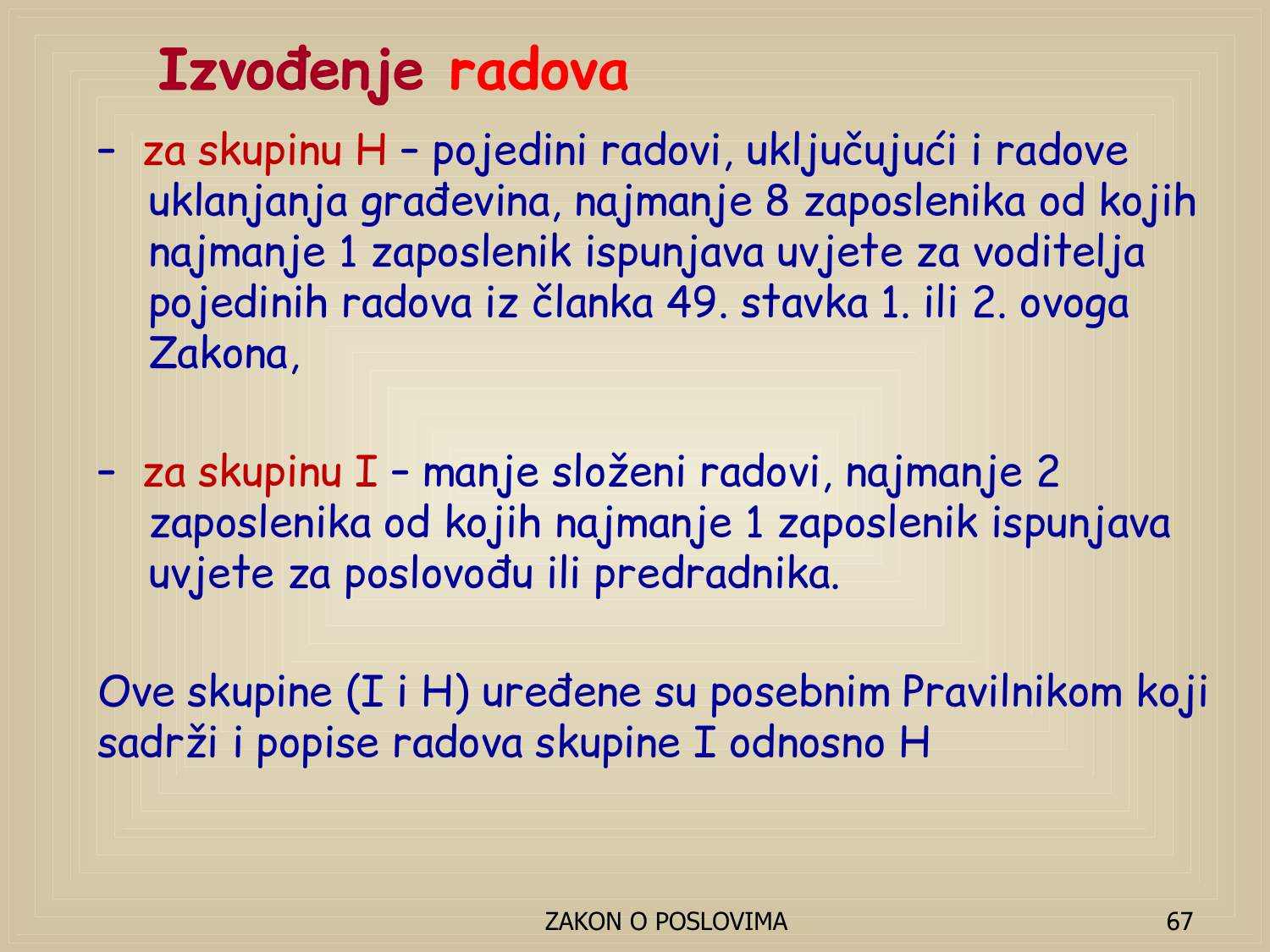

# Izvođenje radova
–  za skupinu H – pojedini radovi, uključujući i radove uklanjanja građevina, najmanje 8 zaposlenika od kojih najmanje 1 zaposlenik ispunjava uvjete za voditelja pojedinih radova iz članka 49. stavka 1. ili 2. ovoga Zakona,

–  za skupinu I – manje složeni radovi, najmanje 2 zaposlenika od kojih najmanje 1 zaposlenik ispunjava uvjete za poslovođu ili predradnika.

Ove skupine (I i H) uređene su posebnim Pravilnikom koji sadrži i popise radova skupine I odnosno H

ZAKON O POSLOVIMA
67